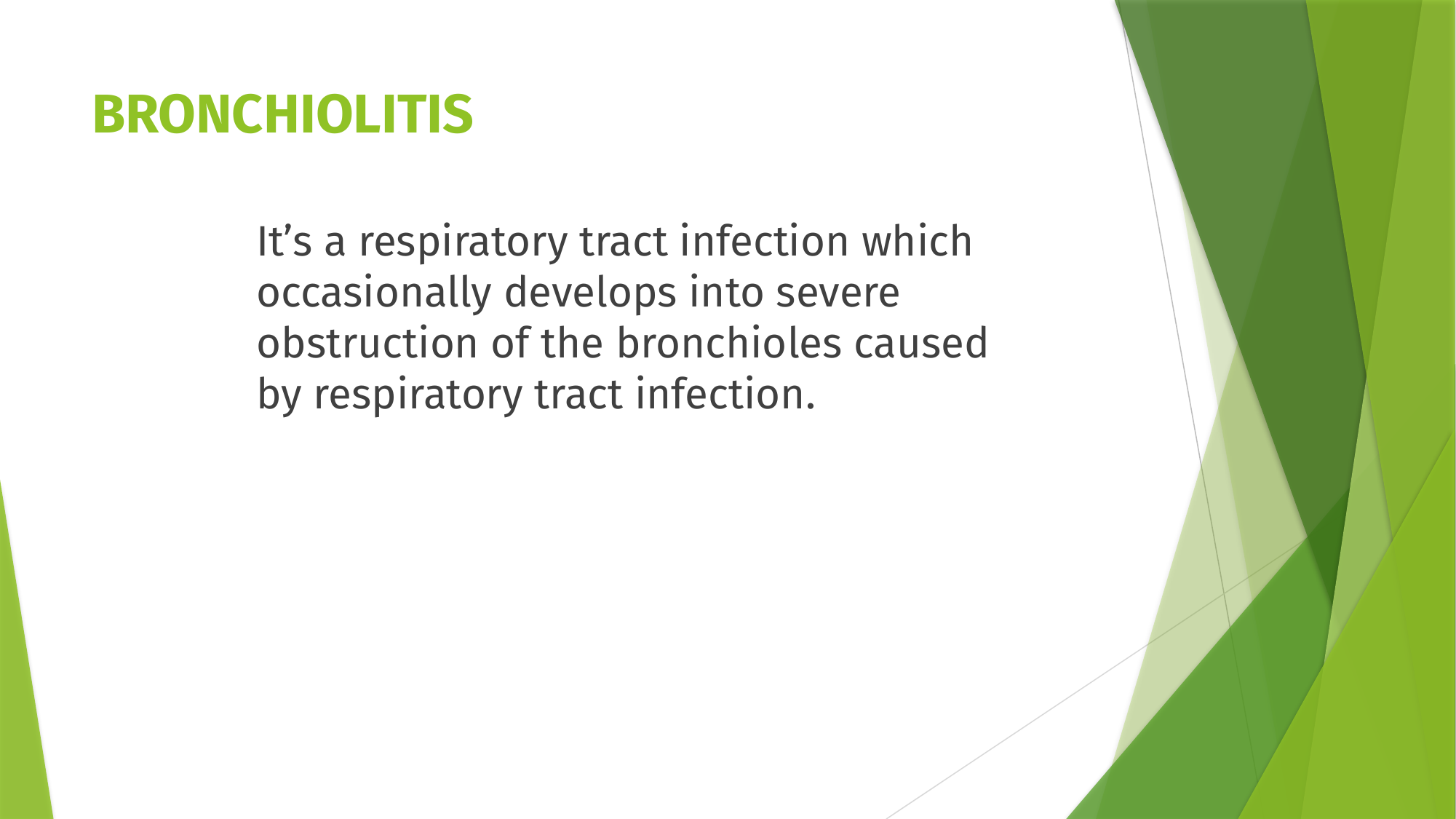

# BRONCHIOLITIS
It’s a respiratory tract infection which occasionally develops into severe obstruction of the bronchioles caused by respiratory tract infection.